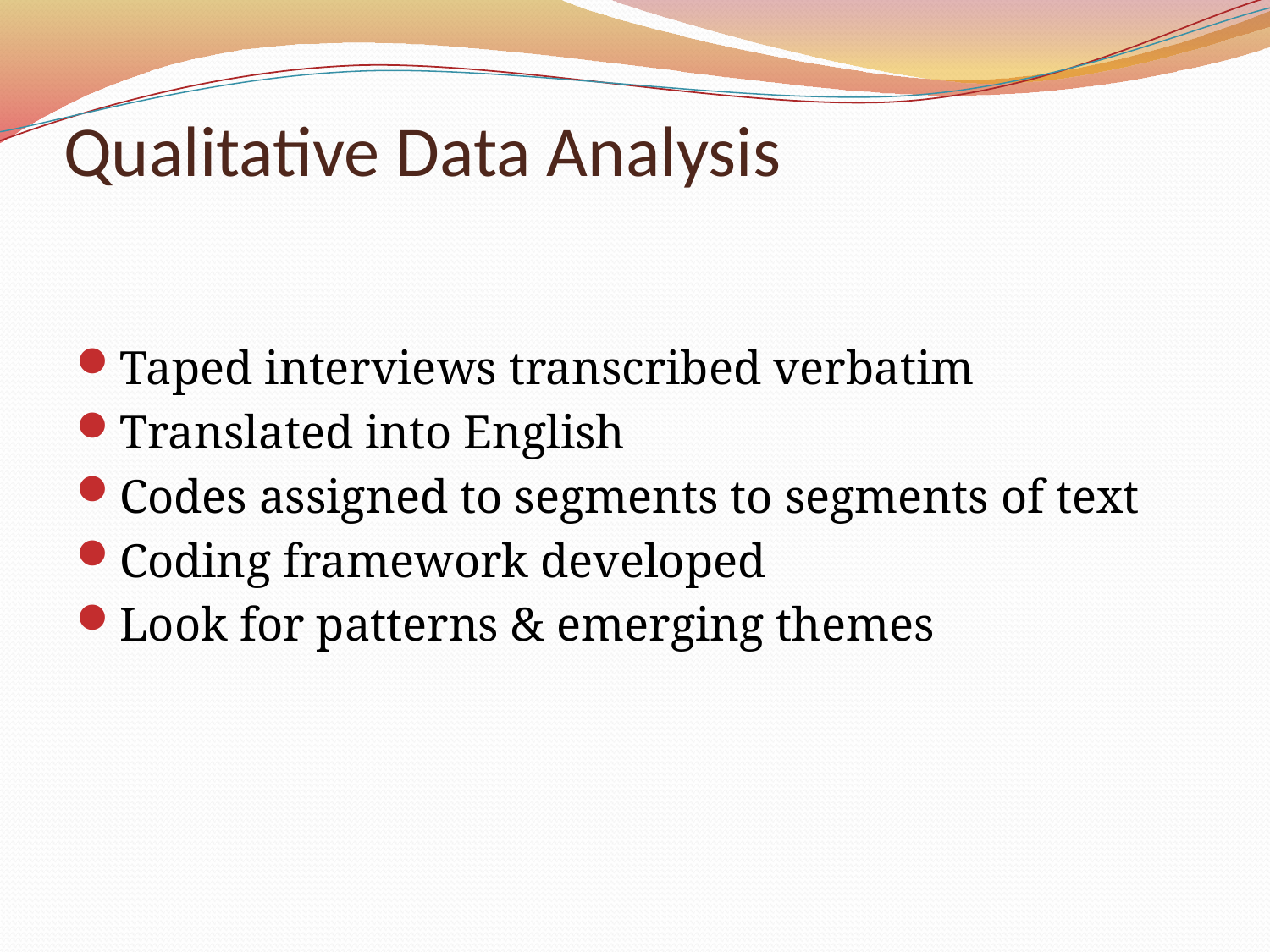

# Qualitative Data Analysis

Taped interviews transcribed verbatim
Translated into English
Codes assigned to segments to segments of text
Coding framework developed
Look for patterns & emerging themes